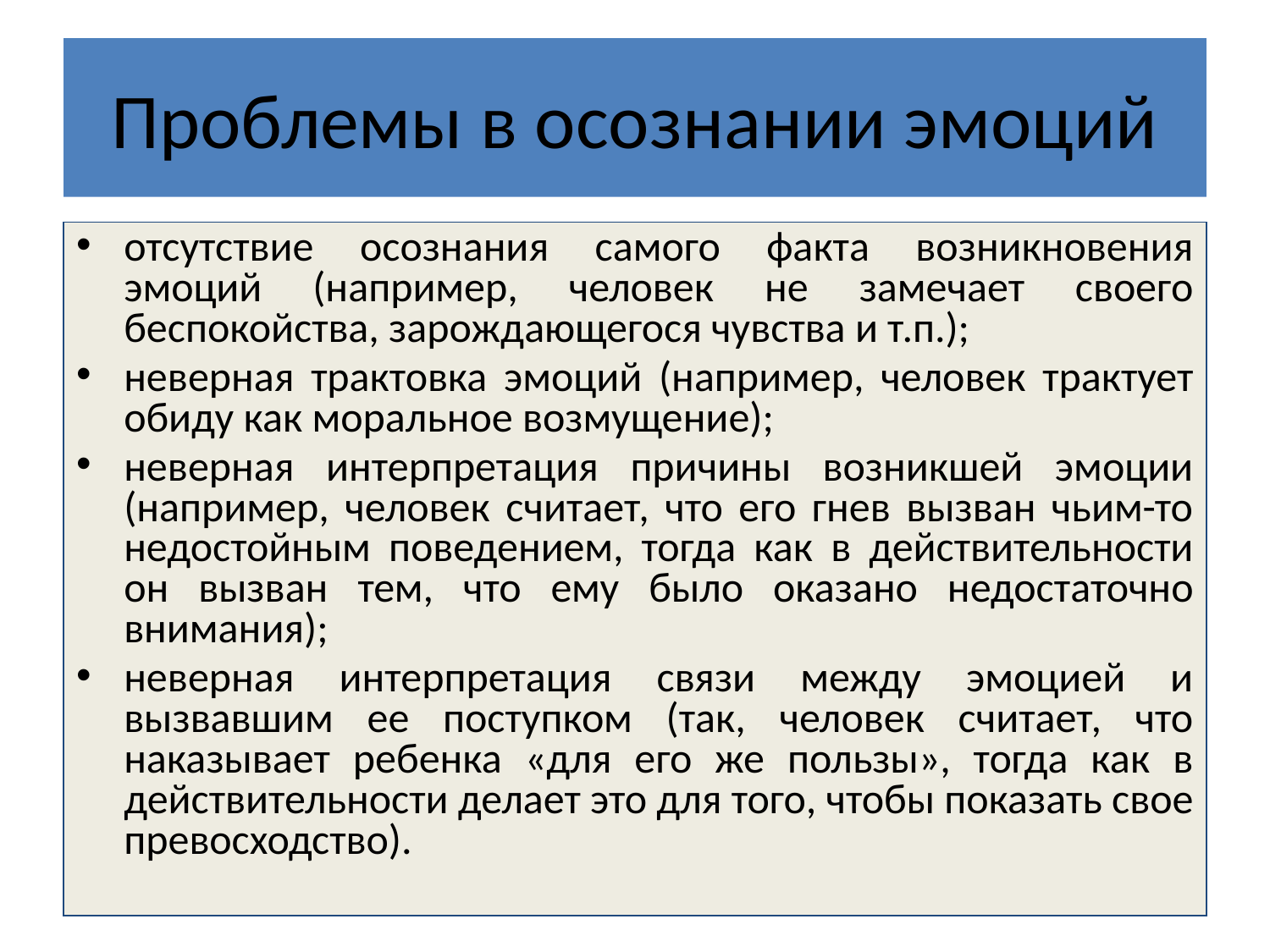

# Проблемы в осознании эмоций
отсутствие осознания самого факта возникновения эмоций (например, человек не замечает своего беспокойства, зарождающегося чувства и т.п.);
неверная трактовка эмоций (например, человек трактует обиду как моральное возмущение);
неверная интерпретация причины возникшей эмоции (например, человек считает, что его гнев вызван чьим-то недостойным поведением, тогда как в действительности он вызван тем, что ему было оказано недостаточно внимания);
неверная интерпретация связи между эмоцией и вызвавшим ее поступком (так, человек считает, что наказывает ребенка «для его же пользы», тогда как в действительности делает это для того, чтобы показать свое превосходство).